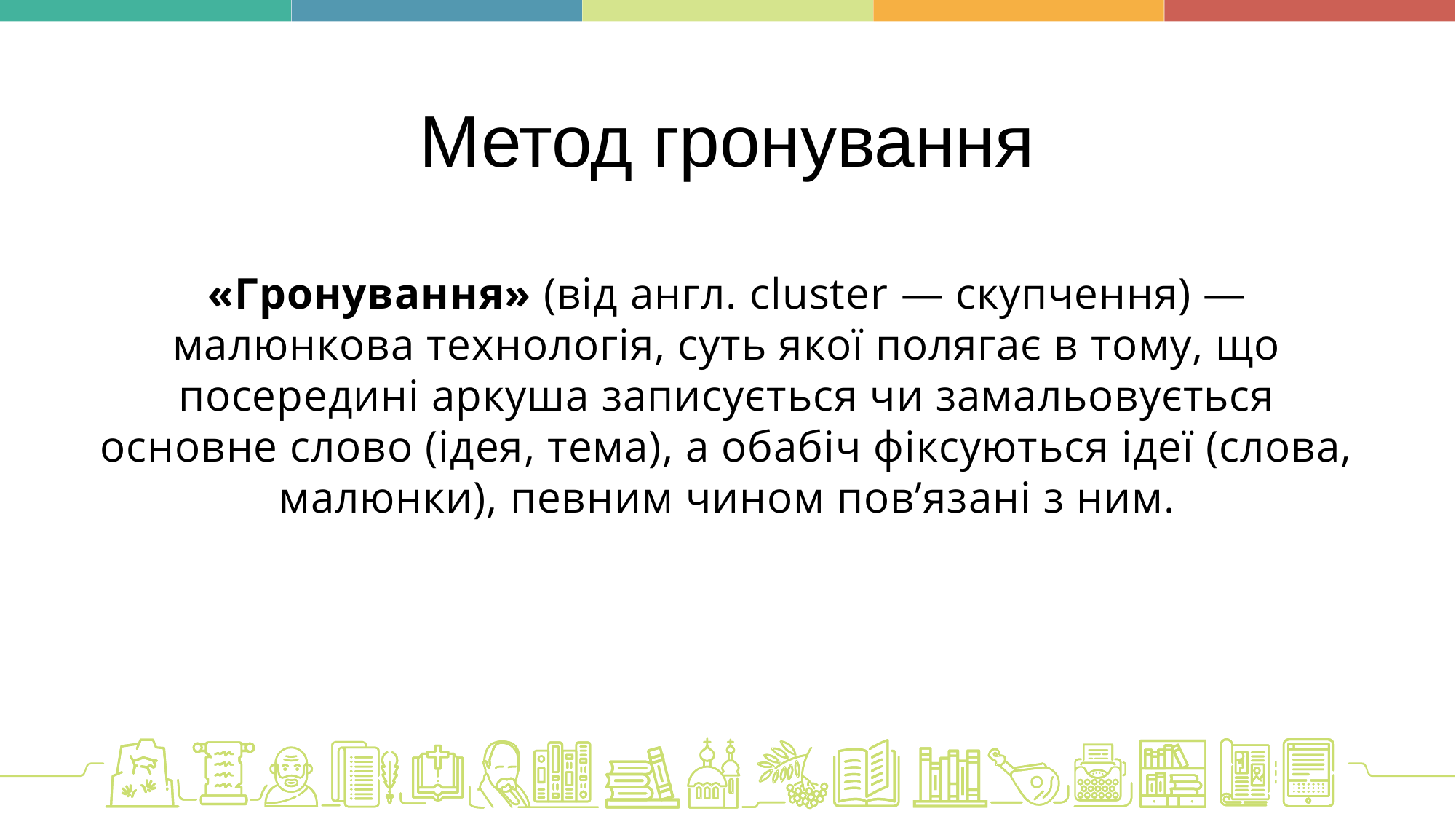

Метод гронування
«Гронування» (від англ. cluster — скупчення) — малюнкова технологія, суть якої полягає в тому, що посередині аркуша записується чи замальовується основне слово (ідея, тема), а обабіч фіксуються ідеї (слова, малюнки), певним чином пов’язані з ним.